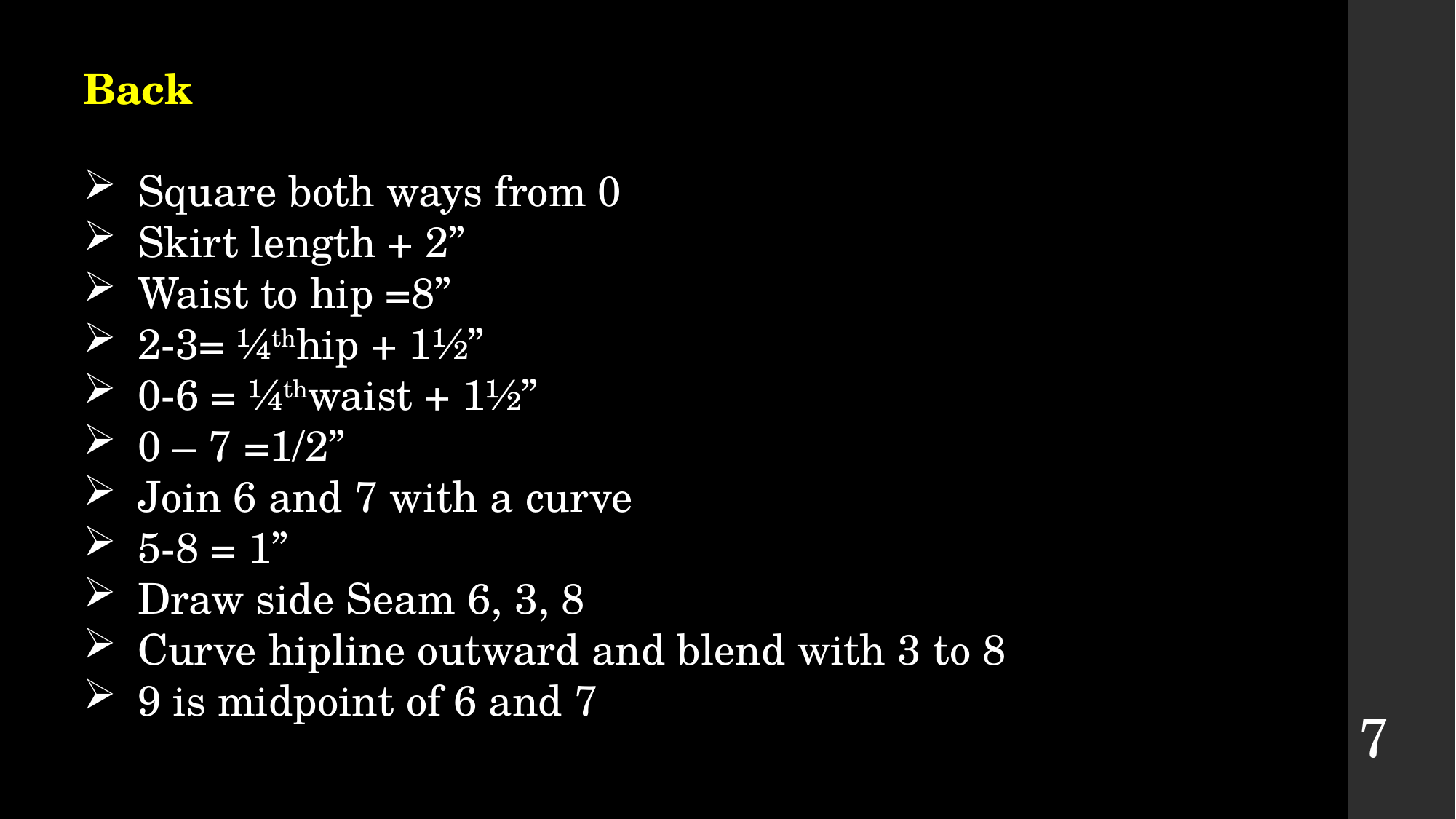

Back

Square both ways from 0
Skirt length + 2”
Waist to hip =8”
2-3= ¼thhip + 1½”
0-6 = ¼thwaist + 1½”
0 – 7 =1/2”
Join 6 and 7 with a curve
5-8 = 1”
Draw side Seam 6, 3, 8
Curve hipline outward and blend with 3 to 8
9 is midpoint of 6 and 7
7